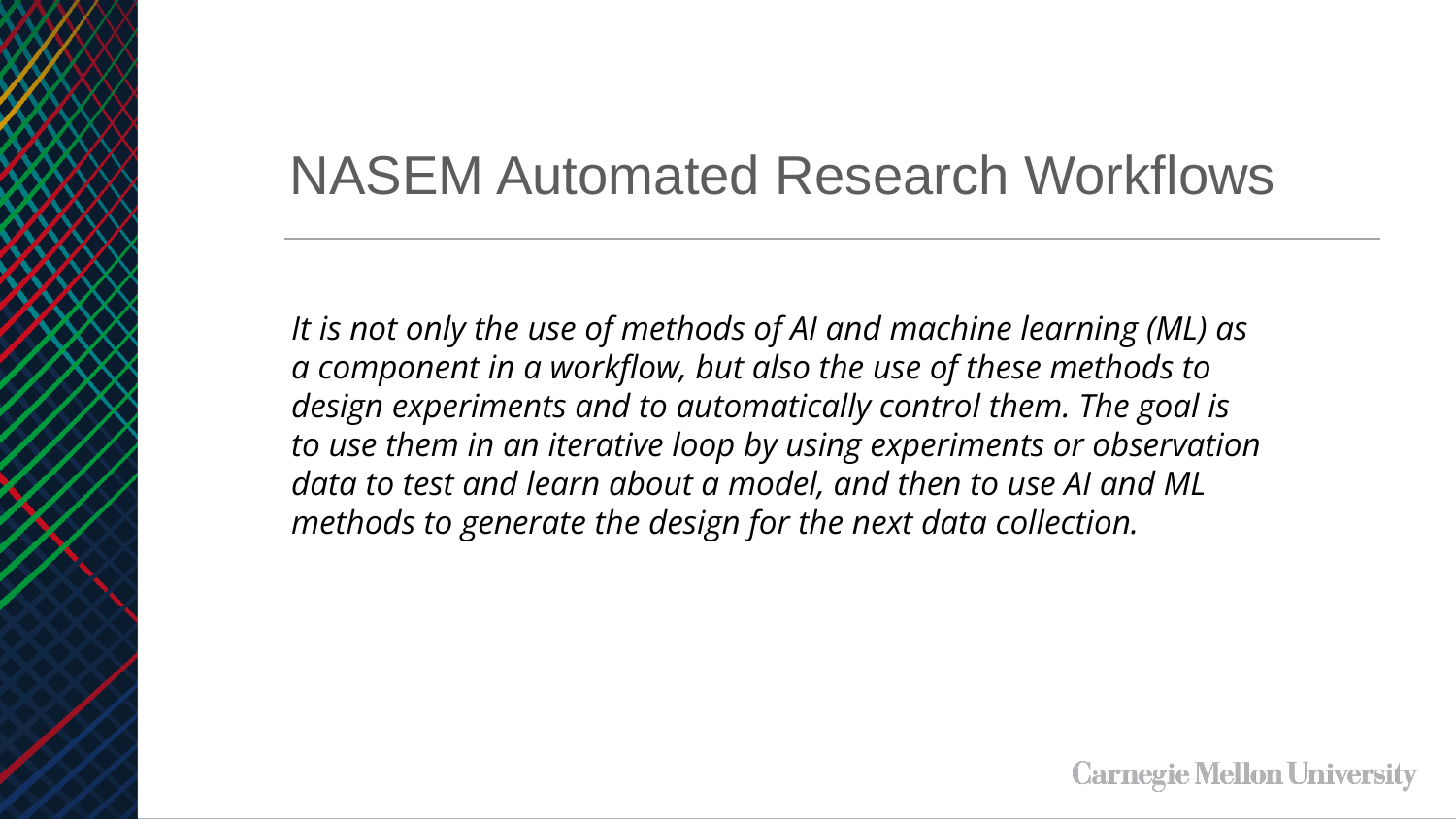

NASEM Automated Research Workflows
It is not only the use of methods of AI and machine learning (ML) as a component in a workflow, but also the use of these methods to design experiments and to automatically control them. The goal is to use them in an iterative loop by using experiments or observation data to test and learn about a model, and then to use AI and ML methods to generate the design for the next data collection.